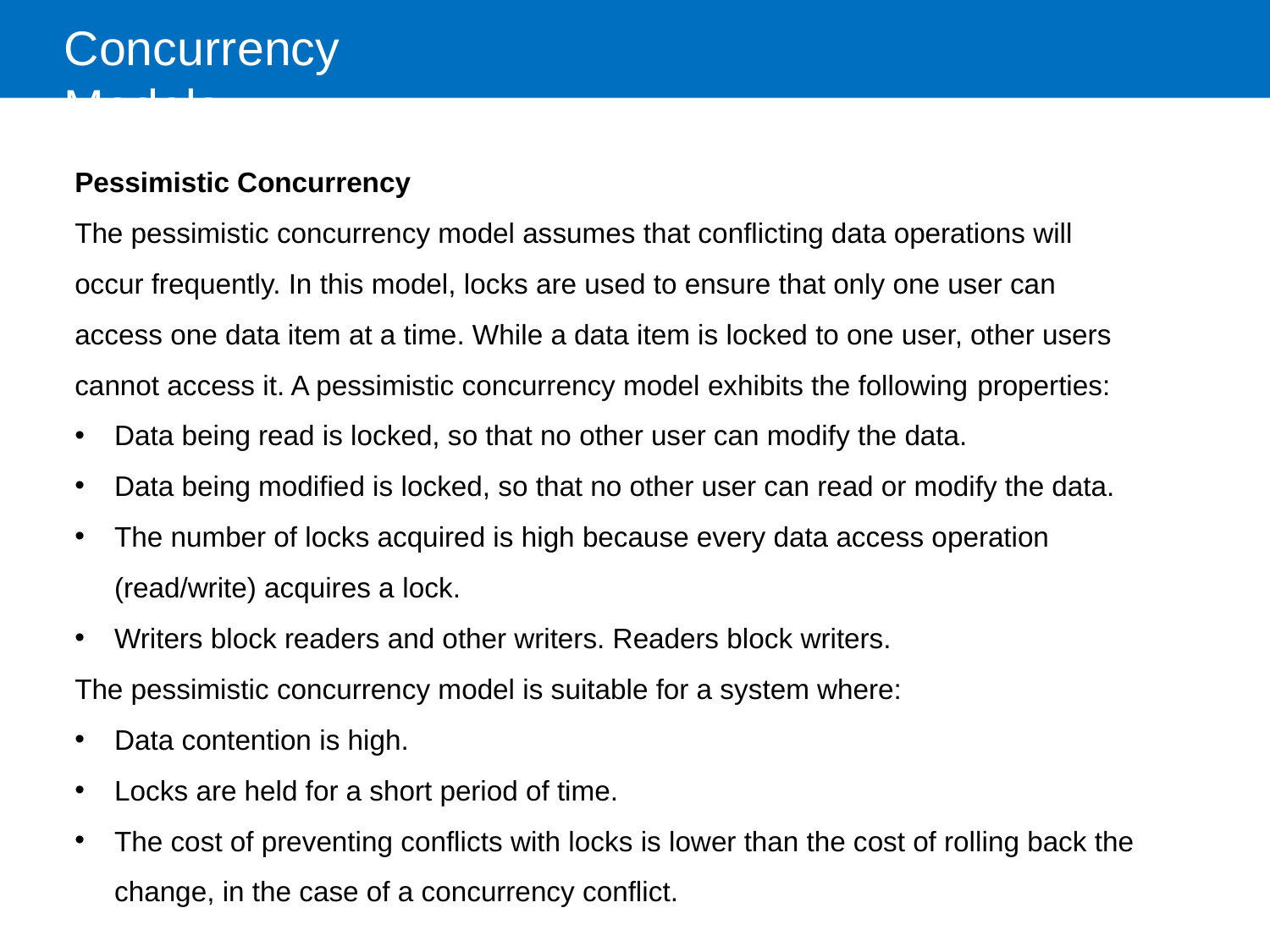

# Concurrency Models
Pessimistic Concurrency
The pessimistic concurrency model assumes that conflicting data operations will occur frequently. In this model, locks are used to ensure that only one user can access one data item at a time. While a data item is locked to one user, other users cannot access it. A pessimistic concurrency model exhibits the following properties:
Data being read is locked, so that no other user can modify the data.
Data being modified is locked, so that no other user can read or modify the data.
The number of locks acquired is high because every data access operation (read/write) acquires a lock.
Writers block readers and other writers. Readers block writers.
The pessimistic concurrency model is suitable for a system where:
Data contention is high.
Locks are held for a short period of time.
The cost of preventing conflicts with locks is lower than the cost of rolling back the change, in the case of a concurrency conflict.